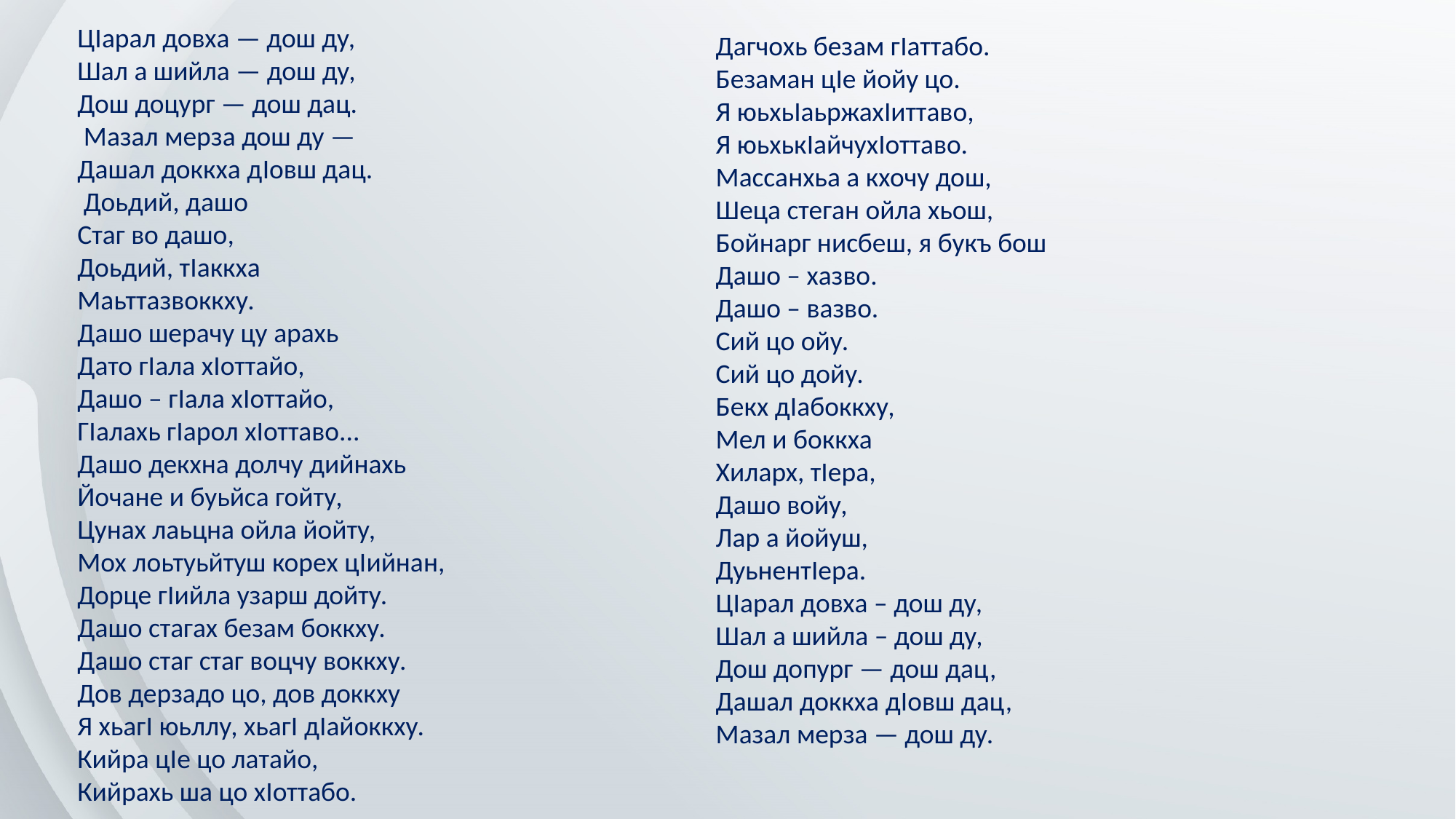

ЦIарал довха — дош ду,
Шал а шийла — дош ду,
Дош доцург — дош дац.
 Мазал мерза дош ду —
Дашал доккха дIовш дац.
 Доьдий, дашо
Стаг во дашо,
Доьдий, тIаккха
Маьттазвоккху.
Дашо шерачу цу арахь
Дато гIала хIоттайо,
Дашо – гIала хIоттайо,
ГIалахь гIарол хIоттаво...
Дашо декхна долчу дийнахь
Йочане и буьйса гойту,
Цунах лаьцна ойла йойту,
Мох лоьтуьйтуш корех цIийнан,
Дорце гIийла узарш дойту.
Дашо стагах безам боккху.
Дашо стаг стаг воцчу воккху.
Дов дерзадо цо, дов доккху
Я хьагI юьллу, хьагI дIайоккху.
Кийра цIе цо латайо,
Кийрахь ша цо хIоттабо.

Дагчохь безам гIаттабо.
Безаман цIе йойу цо.
Я юьхьIаьржахIиттаво,
Я юьхькIайчухIоттаво.
Массанхьа а кхочу дош,
Шеца стеган ойла хьош,
Бойнарг нисбеш, я букъ бош
Дашо – хазво.
Дашо – вазво.
Сий цо ойу.
Сий цо дойу.
Бекх дIабоккху,
Мел и боккха
Хиларх, тIера,
Дашо войу,
Лар а йойуш,
ДуьнентIера.
ЦIарал довха – дош ду,
Шал а шийла – дош ду,
Дош допург — дош дац,
Дашал доккха дIовш дац,
Мазал мерза — дош ду.